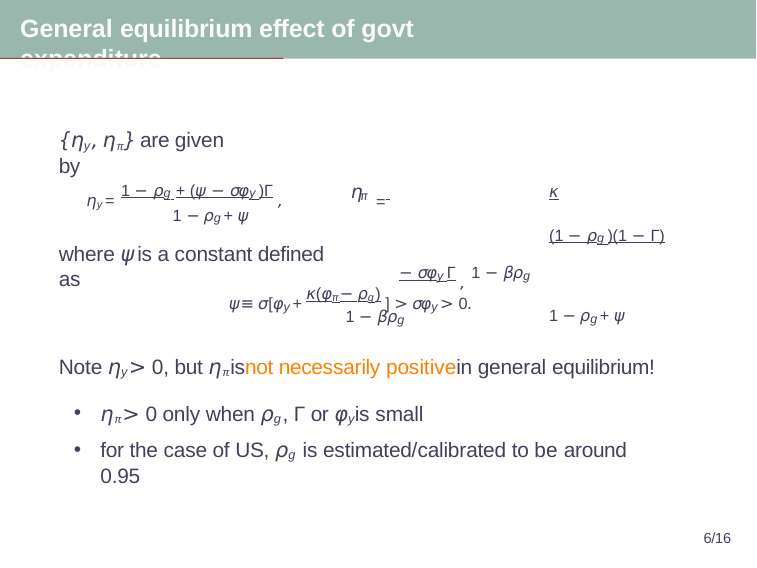

# General equilibrium effect of govt expenditure

{ηy , ηπ} are given by
= 		κ	(1 − ρg )(1 − Γ) − σφy Γ ,  1 − βρg		1 − ρg + ψ
ηy = 1 − ρg + (ψ − σφy )Γ ,
η
1 − ρg + ψ
where ψ is a constant defined as
π
ψ ≡ σ[φy + κ(φπ − ρg ) ] > σφy > 0.
1 − βρg
Note ηy > 0, but ηπ isnot necessarily positivein general equilibrium!
ηπ > 0 only when ρg , Γ or φy is small
for the case of US, ρg is estimated/calibrated to be around 0.95
6/16